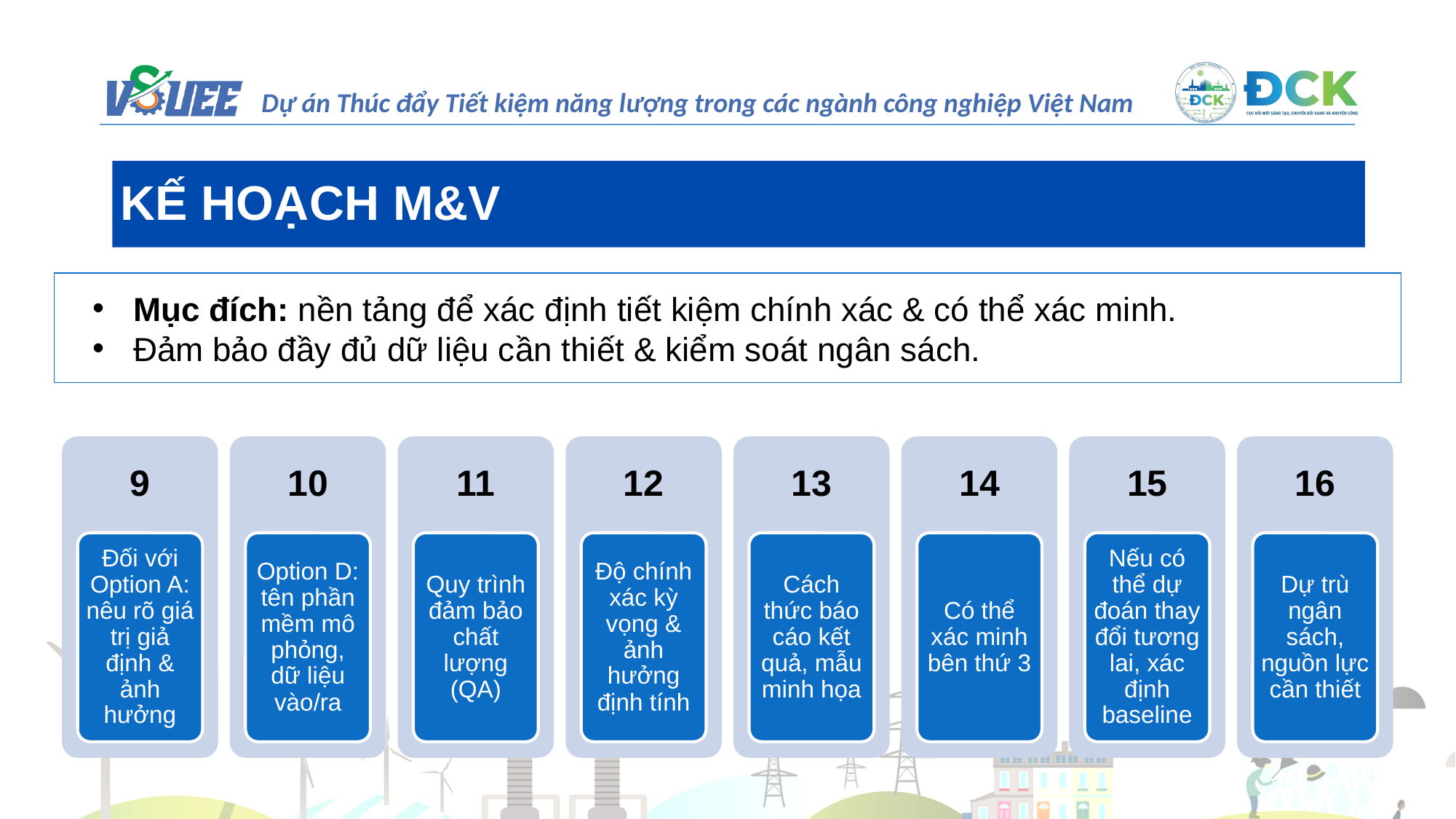

KẾ HOẠCH M&V
Mục đích: nền tảng để xác định tiết kiệm chính xác & có thể xác minh.
Đảm bảo đầy đủ dữ liệu cần thiết & kiểm soát ngân sách.

9
10
11
12
13
14
15
16

Đối với Option A: nêu rõ giá trị giả định & ảnh hưởng
Option D: tên phần mềm mô phỏng, dữ liệu vào/ra
Quy trình đảm bảo chất lượng (QA)
Độ chính xác kỳ vọng & ảnh hưởng định tính
Cách thức báo cáo kết quả, mẫu minh họa
Có thể xác minh bên thứ 3
Nếu có thể dự đoán thay đổi tương lai, xác định baseline
Dự trù ngân sách, nguồn lực cần thiết